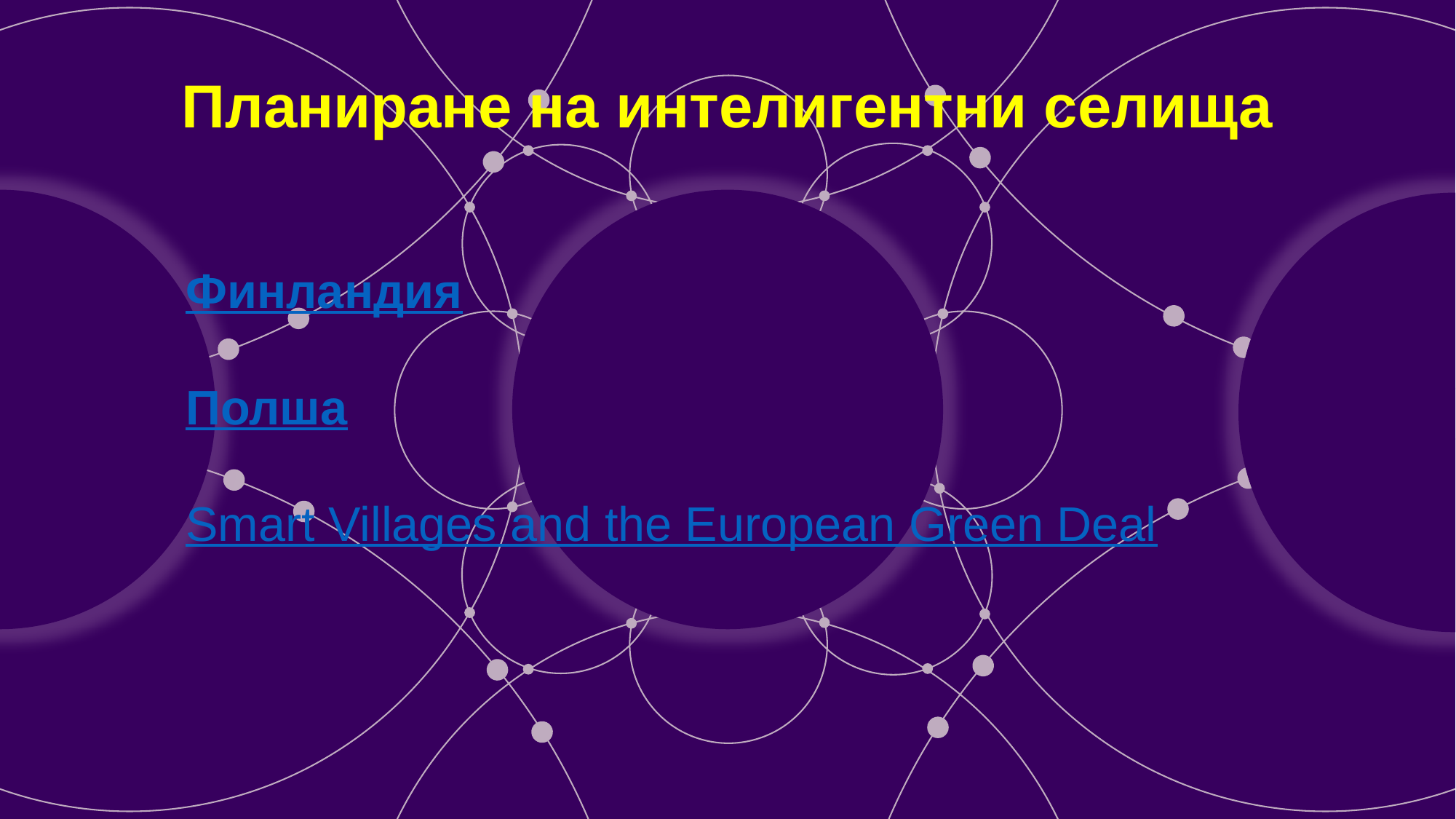

# Планиране на интелигентни селища
Финландия

Полша

Smart Villages and the European Green Deal